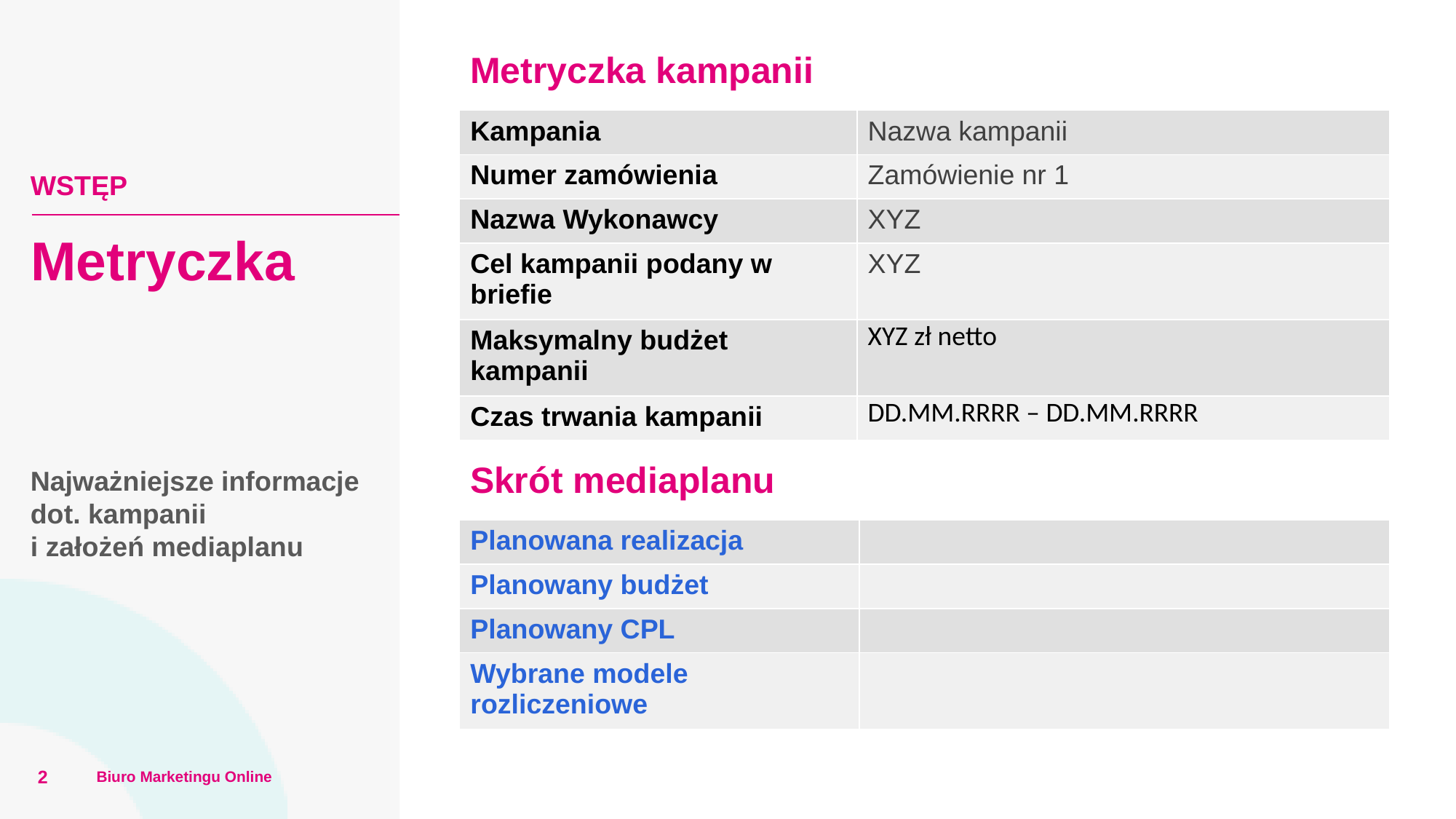

Metryczka kampanii
| Kampania | Nazwa kampanii |
| --- | --- |
| Numer zamówienia | Zamówienie nr 1 |
| Nazwa Wykonawcy | XYZ |
| Cel kampanii podany w briefie | XYZ |
| Maksymalny budżet kampanii | XYZ zł netto |
| Czas trwania kampanii | DD.MM.RRRR – DD.MM.RRRR |
WSTĘP
Metryczka
Skrót mediaplanu
Najważniejsze informacje dot. kampanii
i założeń mediaplanu
| Planowana realizacja |  |
| --- | --- |
| Planowany budżet |  |
| Planowany CPL |  |
| Wybrane modele rozliczeniowe |  |